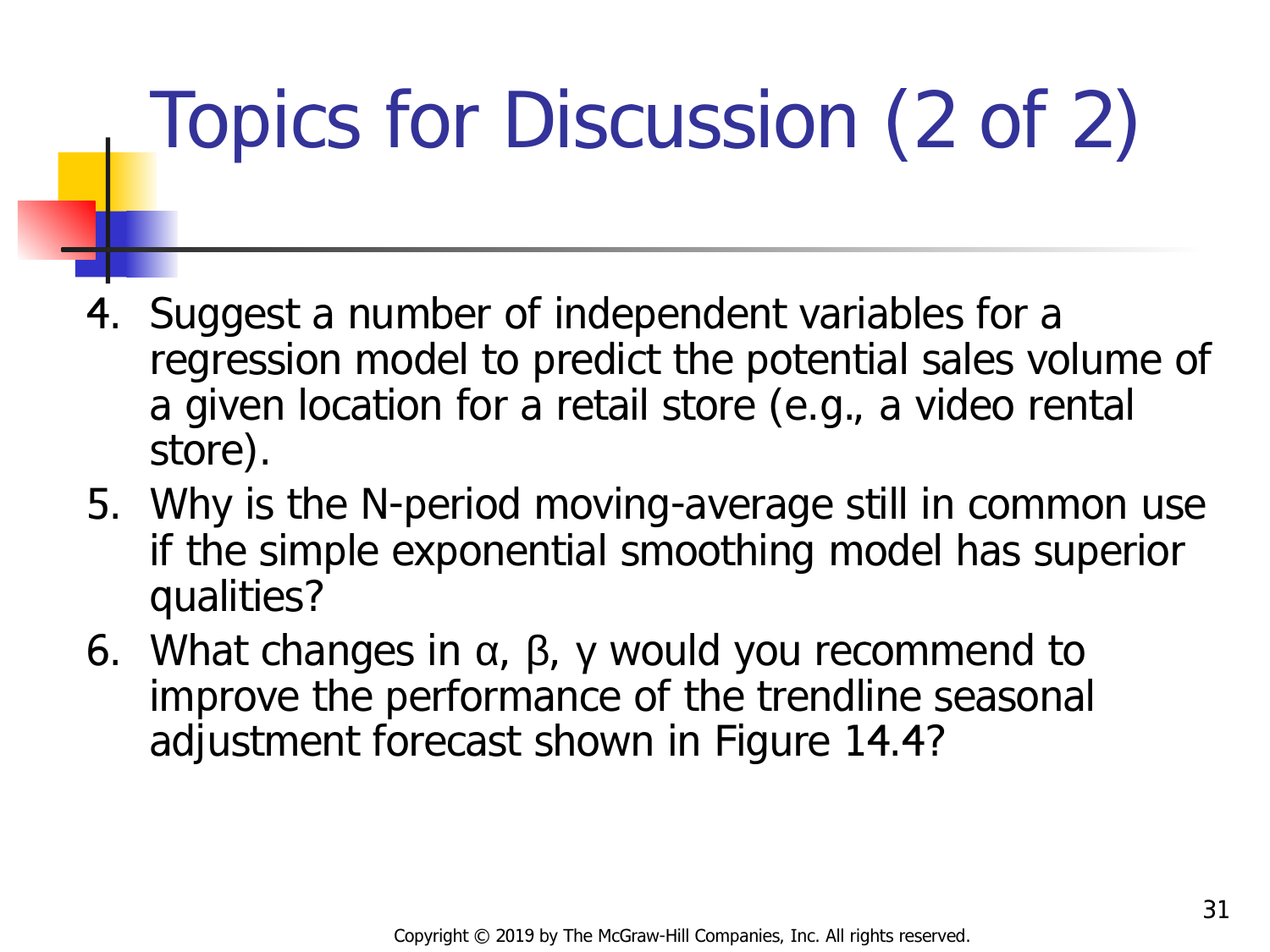

# Topics for Discussion (2 of 2)
Suggest a number of independent variables for a regression model to predict the potential sales volume of a given location for a retail store (e.g., a video rental
store).
Why is the N-period moving-average still in common use if the simple exponential smoothing model has superior qualities?
What changes in α, β, γ would you recommend to improve the performance of the trendline seasonal adjustment forecast shown in Figure 14.4?

31
Copyright © 2019 by The McGraw-Hill Companies, Inc. All rights reserved.